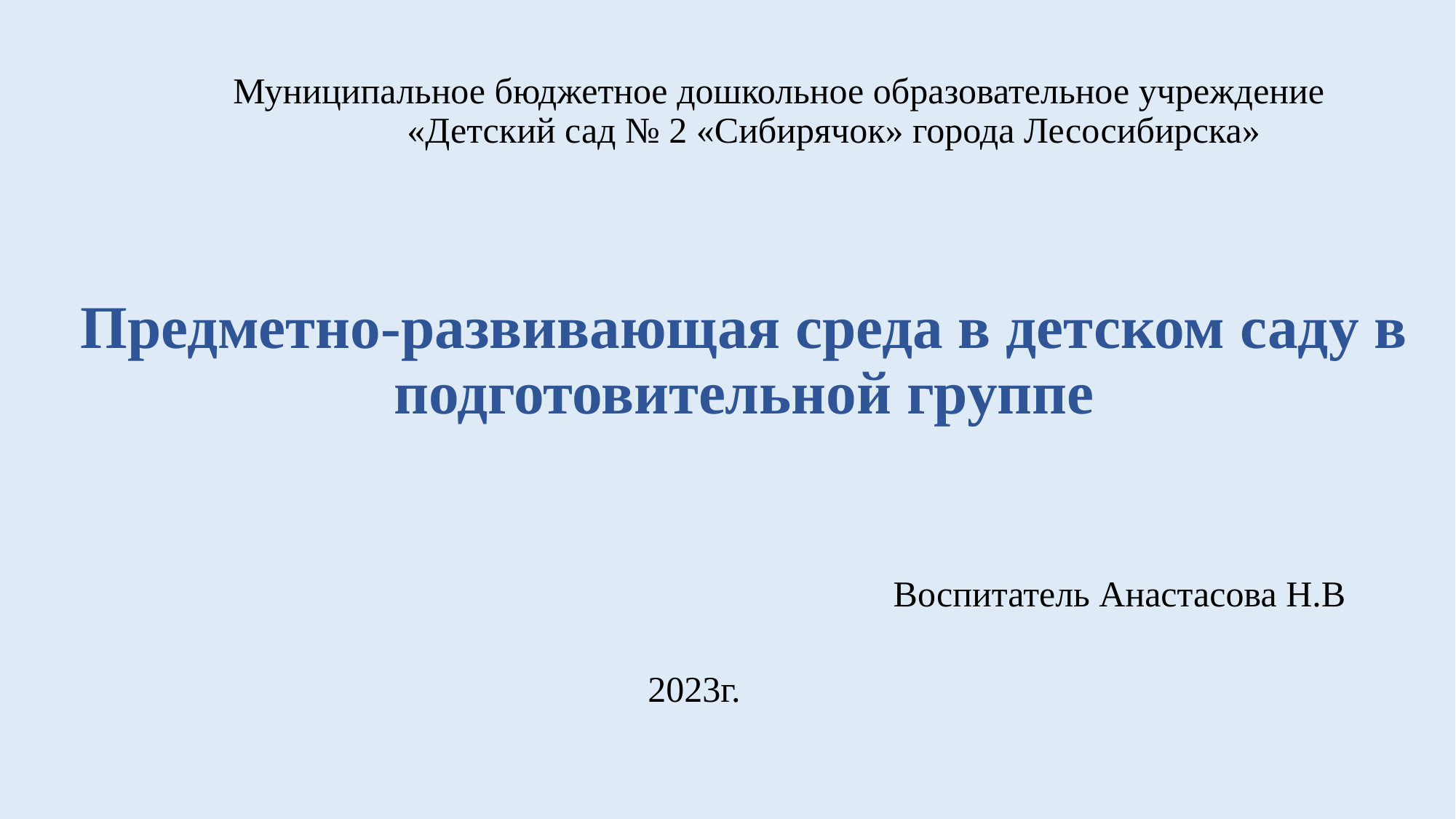

# Муниципальное бюджетное дошкольное образовательное учреждение «Детский сад № 2 «Сибирячок» города Лесосибирска»
Предметно-развивающая среда в детском саду в подготовительной группе

Воспитатель Анастасова Н.В
2023г.